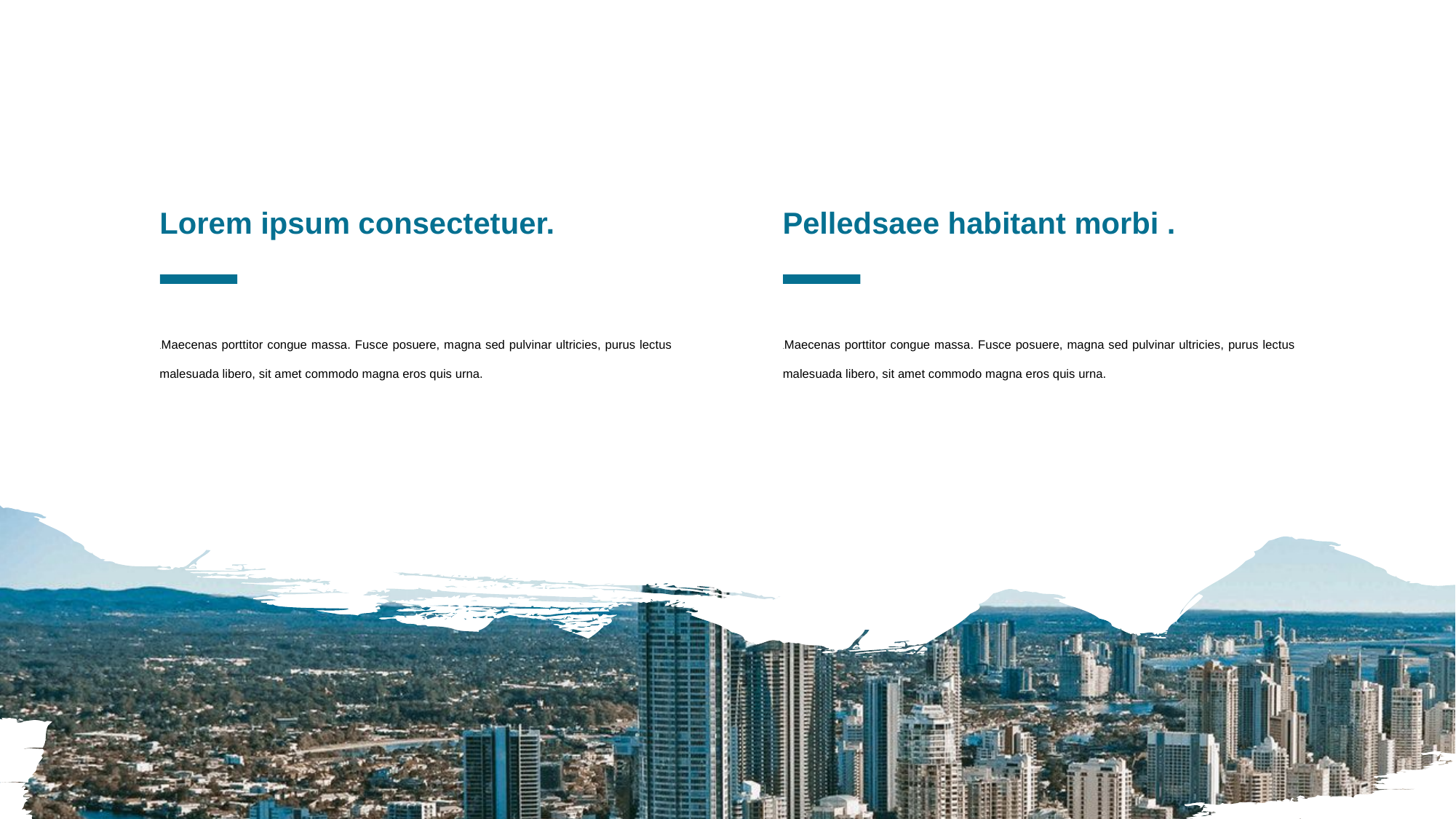

Lorem ipsum consectetuer.

.Maecenas porttitor congue massa. Fusce posuere, magna sed pulvinar ultricies, purus lectus malesuada libero, sit amet commodo magna eros quis urna.

Pelledsaee habitant morbi .

.Maecenas porttitor congue massa. Fusce posuere, magna sed pulvinar ultricies, purus lectus malesuada libero, sit amet commodo magna eros quis urna.